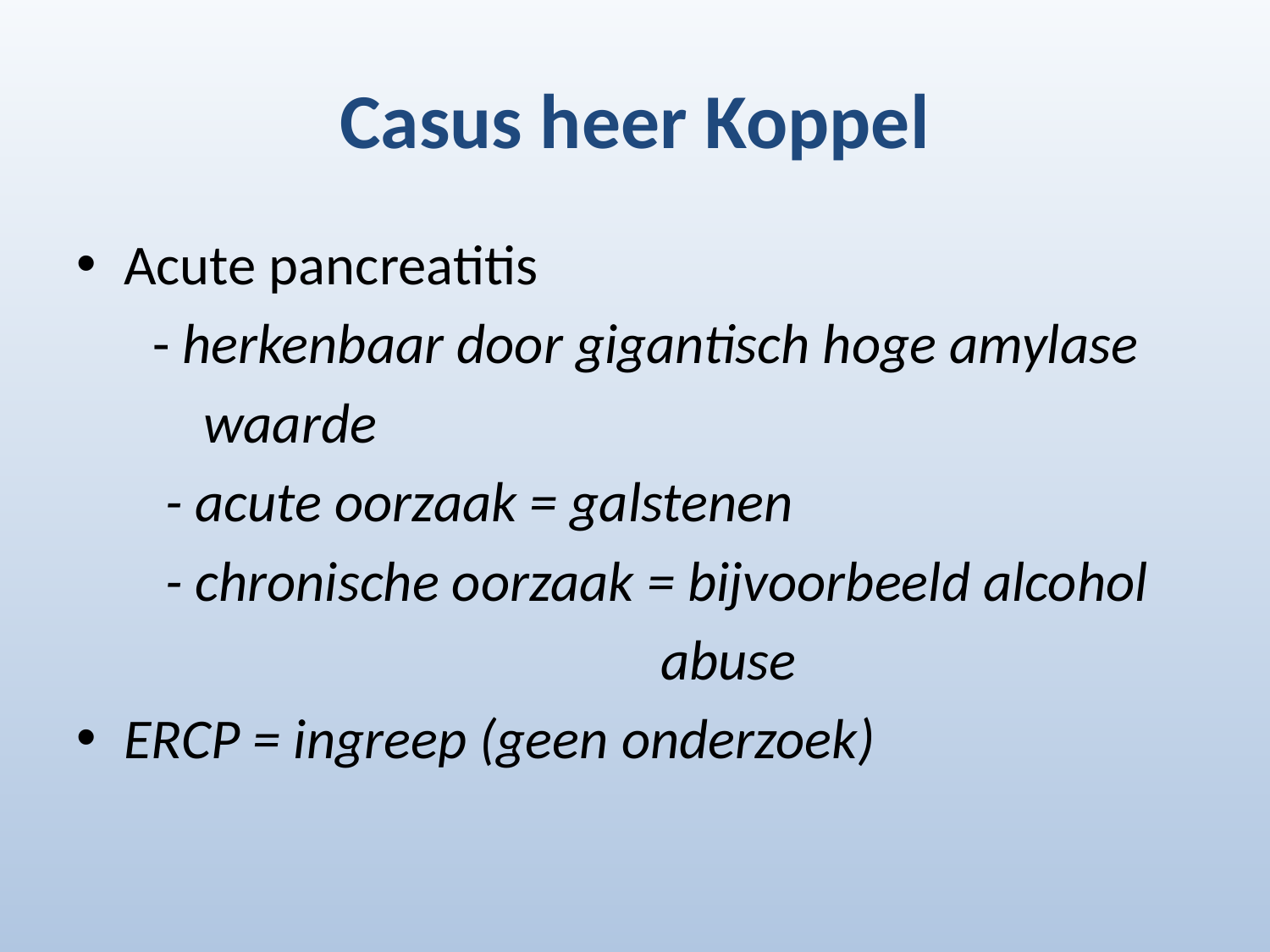

# Casus heer Koppel
Acute pancreatitis
      - herkenbaar door gigantisch hoge amylase
          waarde
       - acute oorzaak = galstenen
       - chronische oorzaak = bijvoorbeeld alcohol
                                              abuse
ERCP = ingreep (geen onderzoek)